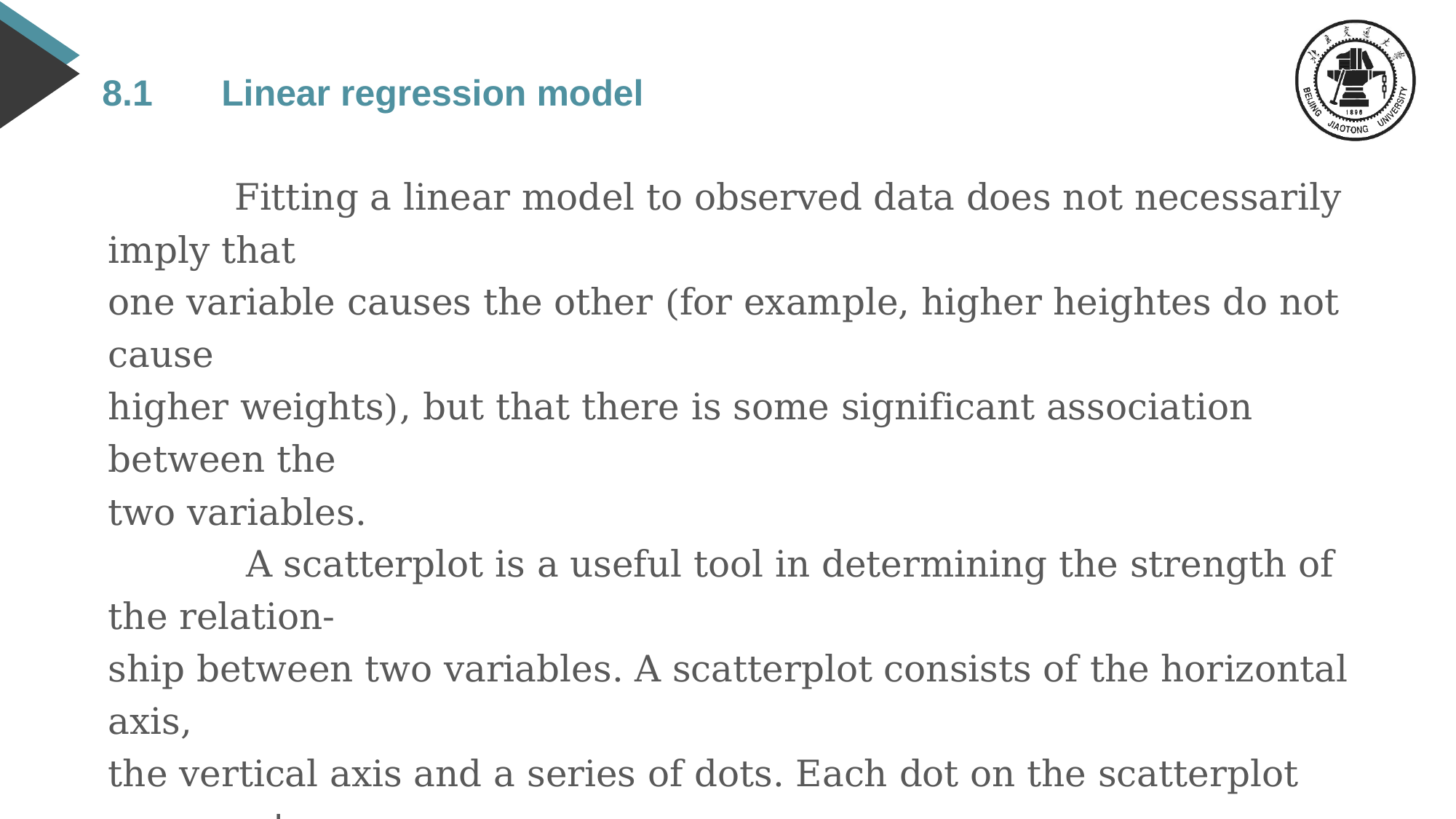

# 8.1	 Linear regression model
           Fitting a linear model to observed data does not necessarily imply that
one variable causes the other (for example, higher heightes do not cause
higher weights), but that there is some significant association between the
two variables.
            A scatterplot is a useful tool in determining the strength of the relation-
ship between two variables. A scatterplot consists of the horizontal axis,
the vertical axis and a series of dots. Each dot on the scatterplot represents
one observation from a data set. The position of the dot on the scatterplot
represents its values. If there appears to be no association between the variables (the scatterplot does not show any increasing or decreasing trends),
then fitting a linear regression model to the data probably is inappropriate.